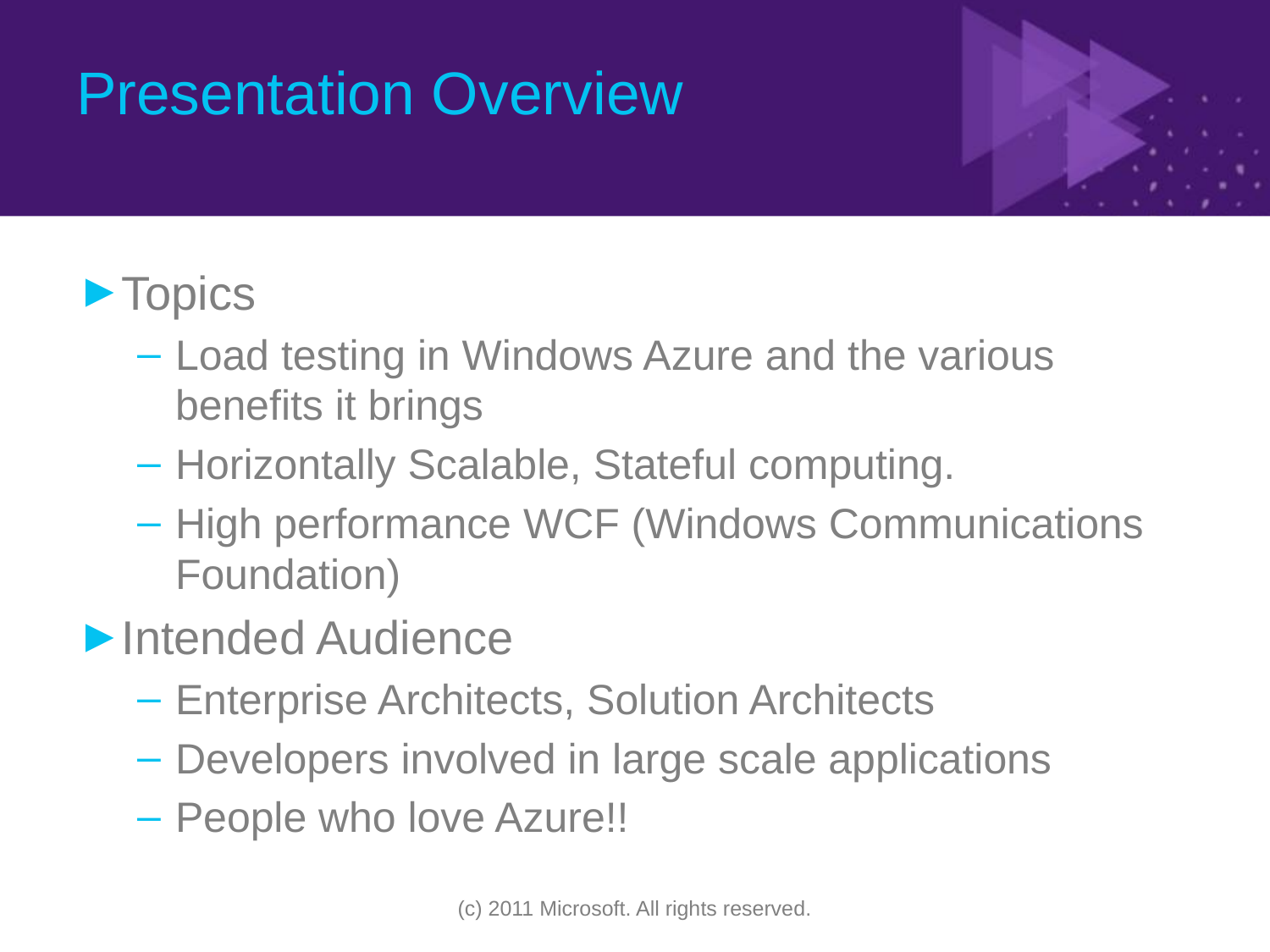

# Presentation Overview
Topics
Load testing in Windows Azure and the various benefits it brings
Horizontally Scalable, Stateful computing.
High performance WCF (Windows Communications Foundation)
Intended Audience
Enterprise Architects, Solution Architects
Developers involved in large scale applications
People who love Azure!!

(c) 2011 Microsoft. All rights reserved.